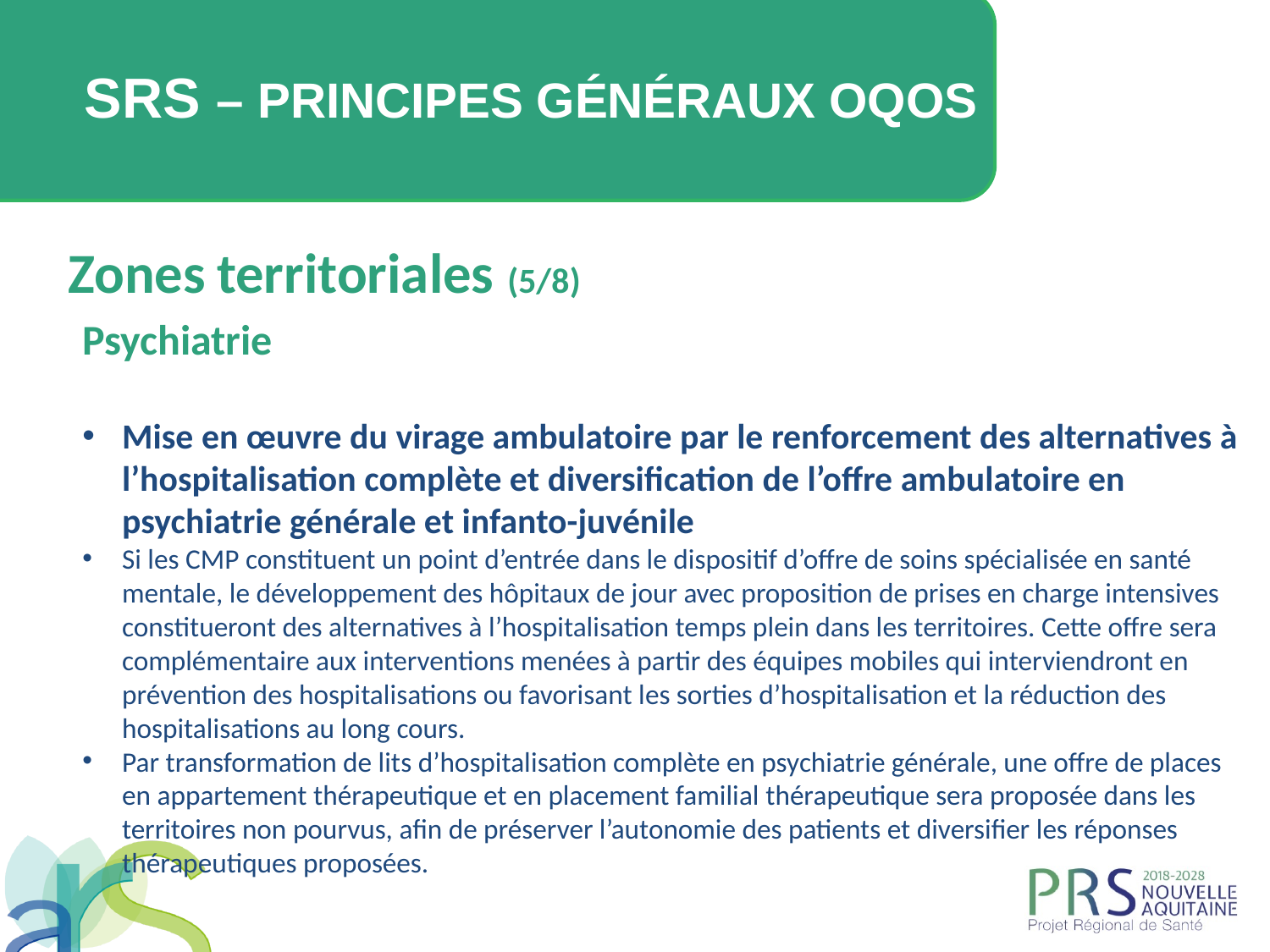

SRS – Principes généraux OQOS
Zones territoriales (5/8)

Psychiatrie

Mise en œuvre du virage ambulatoire par le renforcement des alternatives à l’hospitalisation complète et diversification de l’offre ambulatoire en psychiatrie générale et infanto-juvénile
Si les CMP constituent un point d’entrée dans le dispositif d’offre de soins spécialisée en santé mentale, le développement des hôpitaux de jour avec proposition de prises en charge intensives constitueront des alternatives à l’hospitalisation temps plein dans les territoires. Cette offre sera complémentaire aux interventions menées à partir des équipes mobiles qui interviendront en prévention des hospitalisations ou favorisant les sorties d’hospitalisation et la réduction des hospitalisations au long cours.
Par transformation de lits d’hospitalisation complète en psychiatrie générale, une offre de places en appartement thérapeutique et en placement familial thérapeutique sera proposée dans les territoires non pourvus, afin de préserver l’autonomie des patients et diversifier les réponses thérapeutiques proposées.